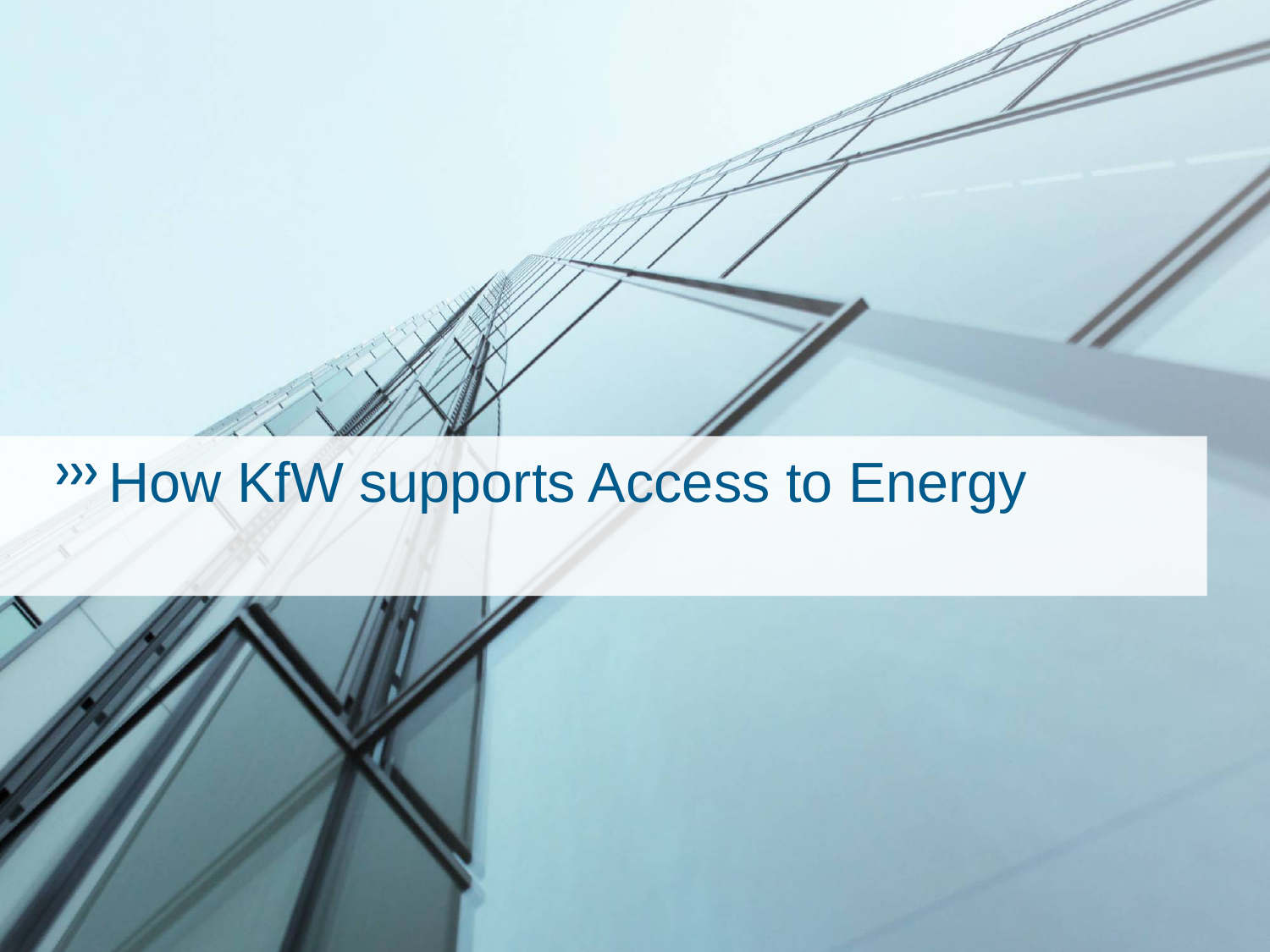

# How KfW supports Access to Energy